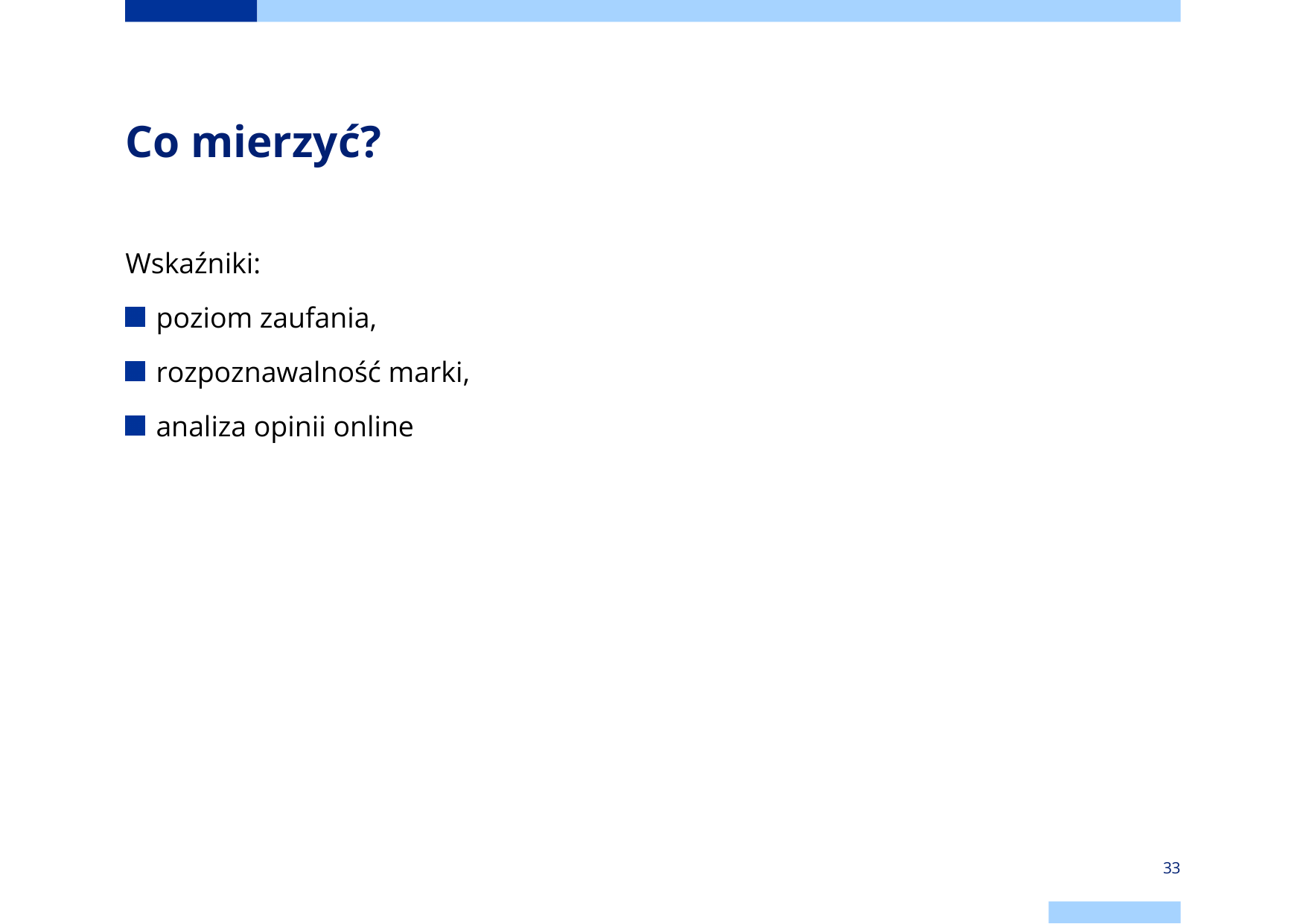

# Co mierzyć?
Wskaźniki:
poziom zaufania,
rozpoznawalność marki,
analiza opinii online
33